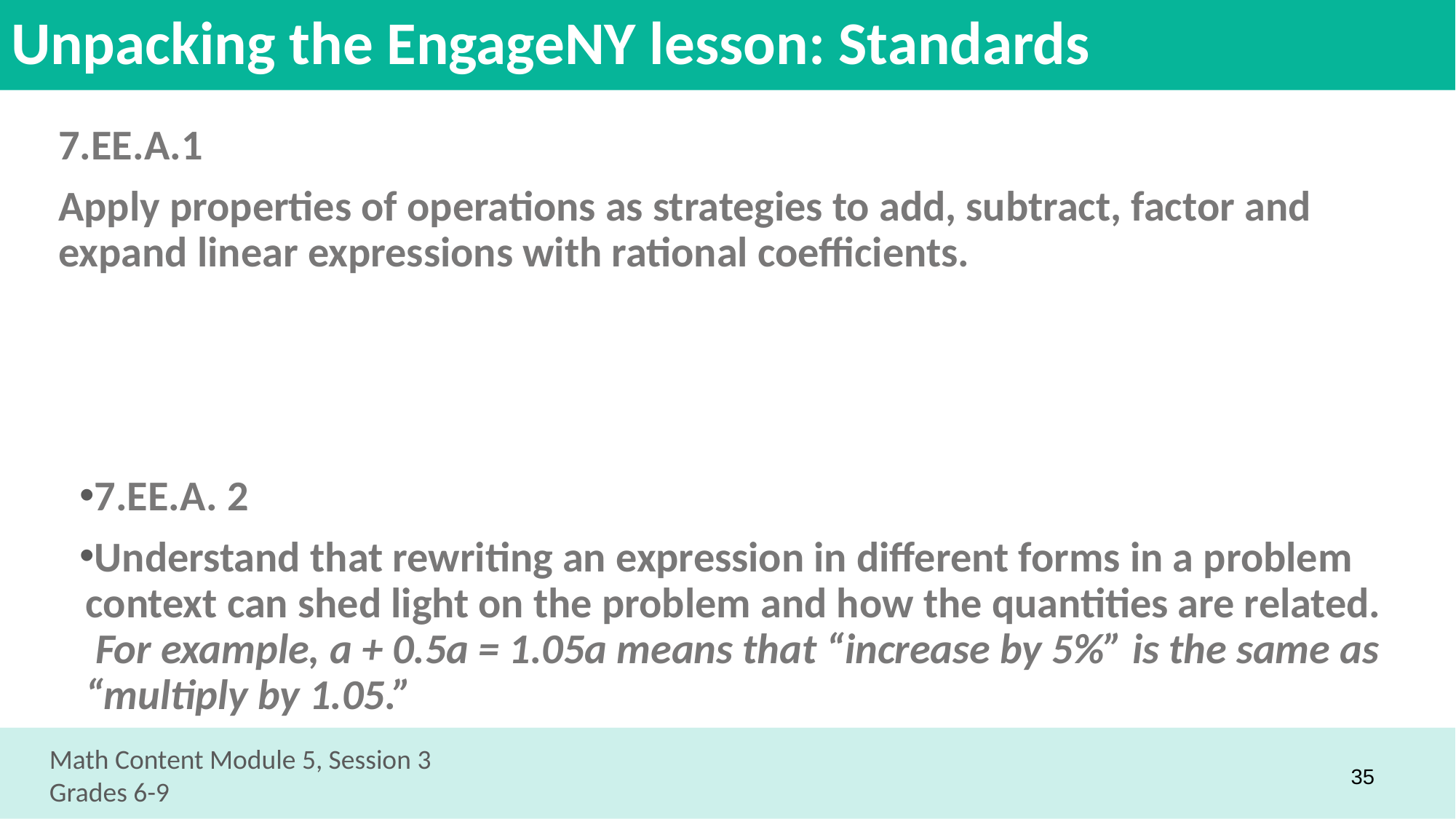

# Unpacking the EngageNY lesson: Standards
7.EE.A.1
Apply properties of operations as strategies to add, subtract, factor and expand linear expressions with rational coefficients.

7.EE.A. 2
Understand that rewriting an expression in different forms in a problem context can shed light on the problem and how the quantities are related.  For example, a + 0.5a = 1.05a means that “increase by 5%” is the same as “multiply by 1.05.”

Math Content Module 5, Session 3
Grades 6-9
35